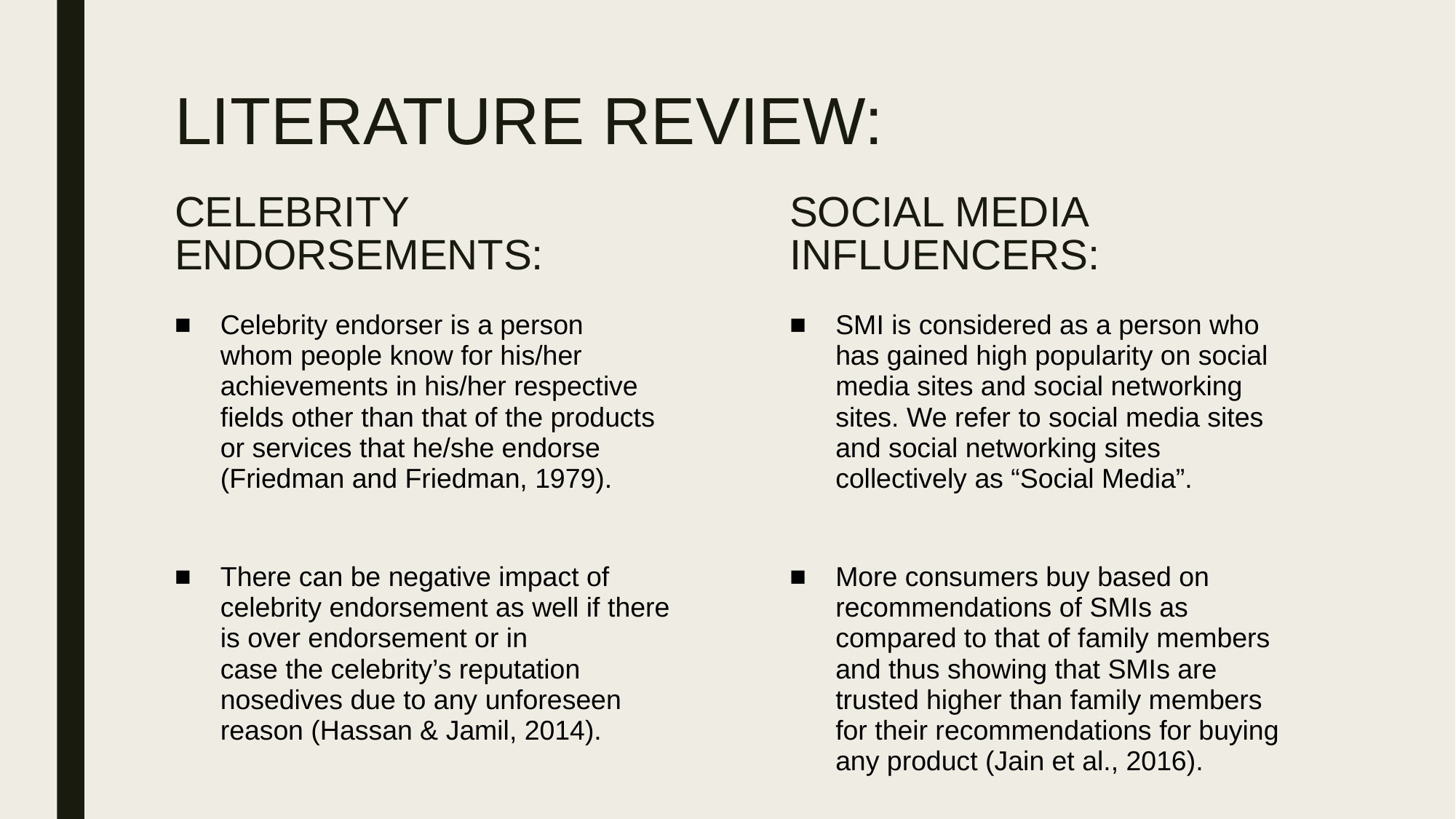

# LITERATURE REVIEW:
CELEBRITY ENDORSEMENTS:
SOCIAL MEDIA INFLUENCERS:
Celebrity endorser is a person whom people know for his/her achievements in his/her respective fields other than that of the products or services that he/she endorse (Friedman and Friedman, 1979).

There can be negative impact of celebrity endorsement as well if there is over endorsement or in case the celebrity’s reputation nosedives due to any unforeseen reason (Hassan & Jamil, 2014).
SMI is considered as a person who has gained high popularity on social media sites and social networking sites. We refer to social media sites and social networking sites collectively as “Social Media”.

More consumers buy based on recommendations of SMIs as compared to that of family members and thus showing that SMIs are trusted higher than family members for their recommendations for buying any product (Jain et al., 2016).